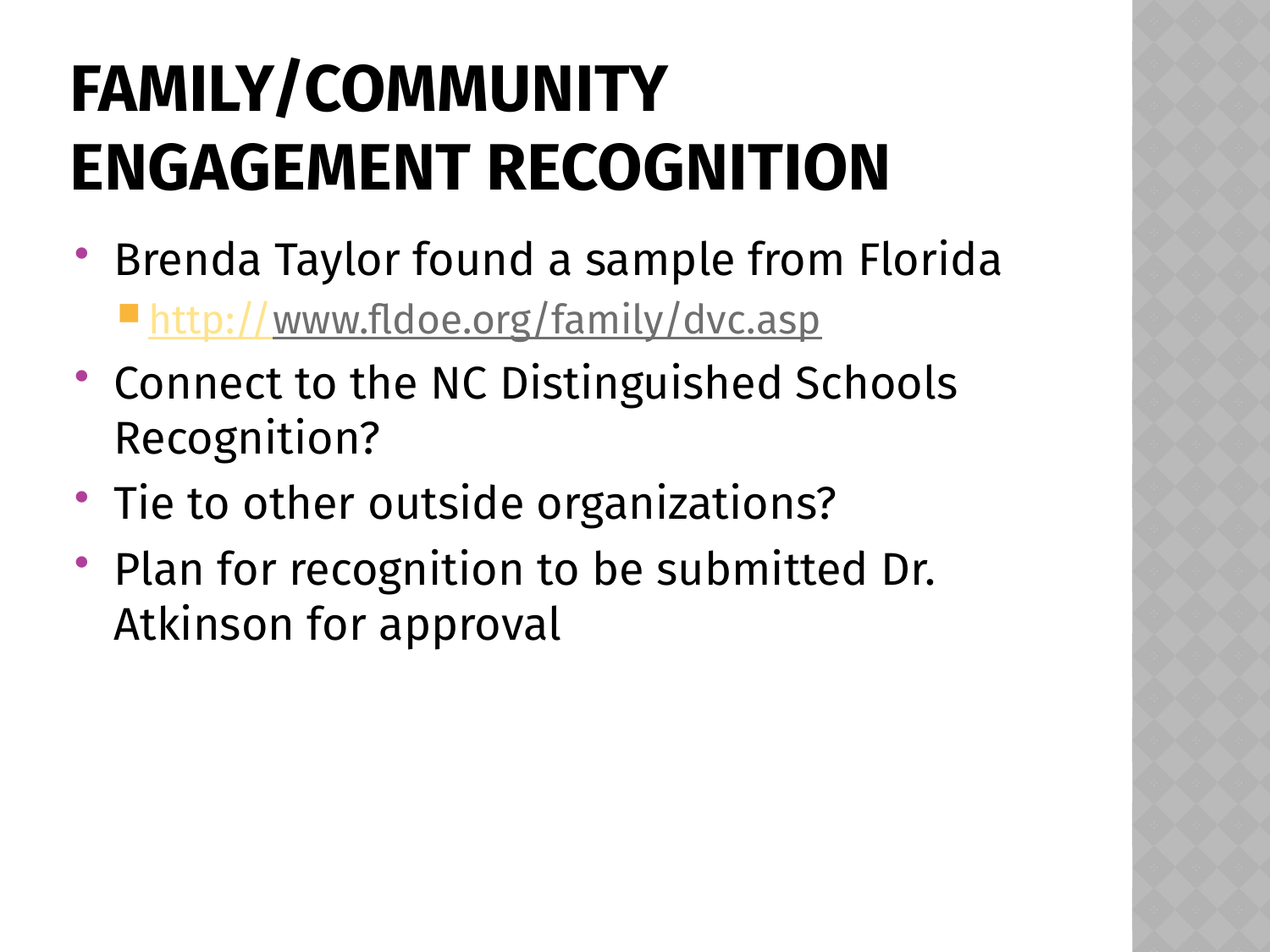

# Family/Community engagement recognition
Brenda Taylor found a sample from Florida
http://www.fldoe.org/family/dvc.asp
Connect to the NC Distinguished Schools Recognition?
Tie to other outside organizations?
Plan for recognition to be submitted Dr. Atkinson for approval